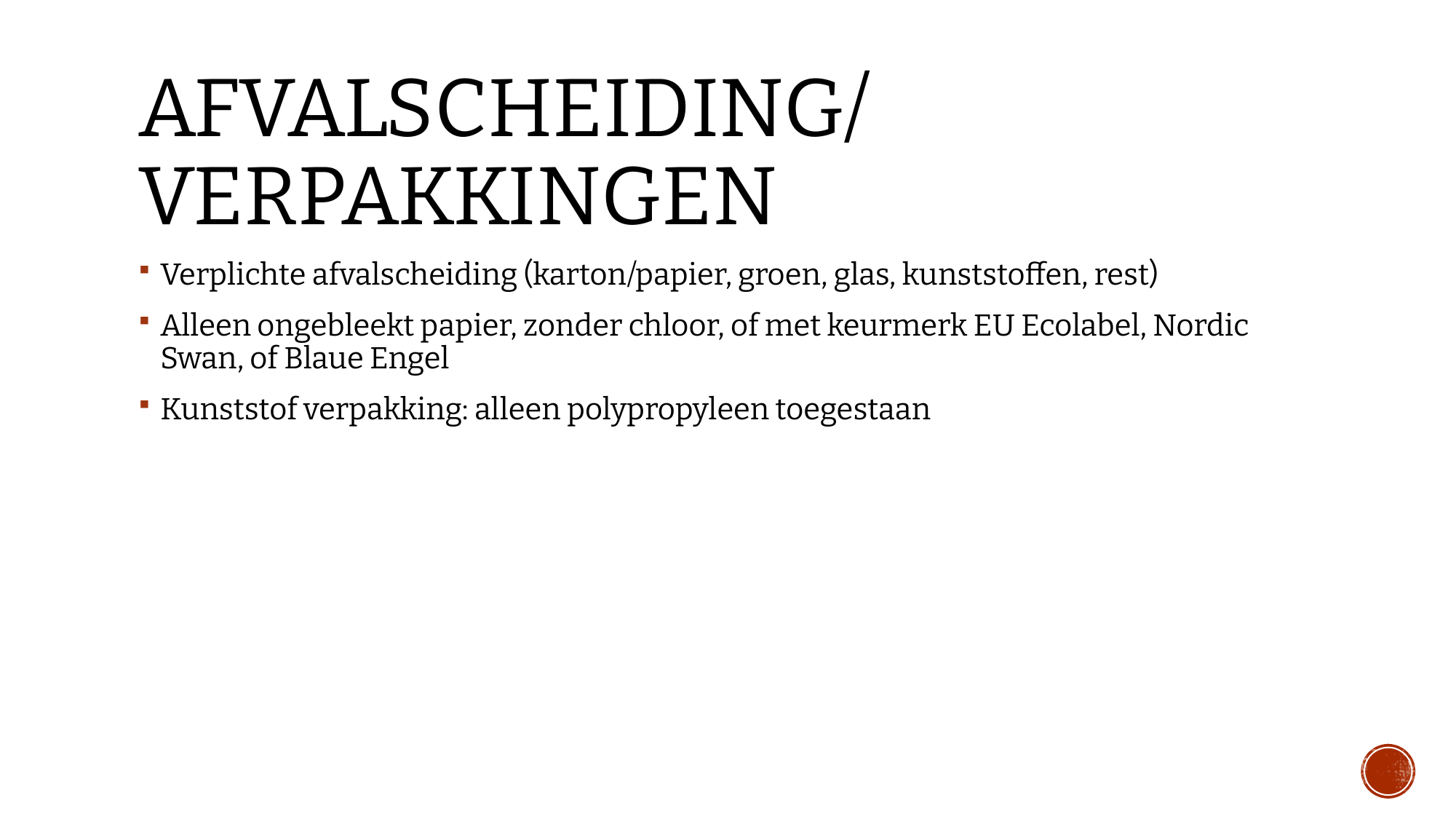

# Afvalscheiding/verpakkingen
Verplichte afvalscheiding (karton/papier, groen, glas, kunststoffen, rest)
Alleen ongebleekt papier, zonder chloor, of met keurmerk EU Ecolabel, Nordic Swan, of Blaue Engel
Kunststof verpakking: alleen polypropyleen toegestaan